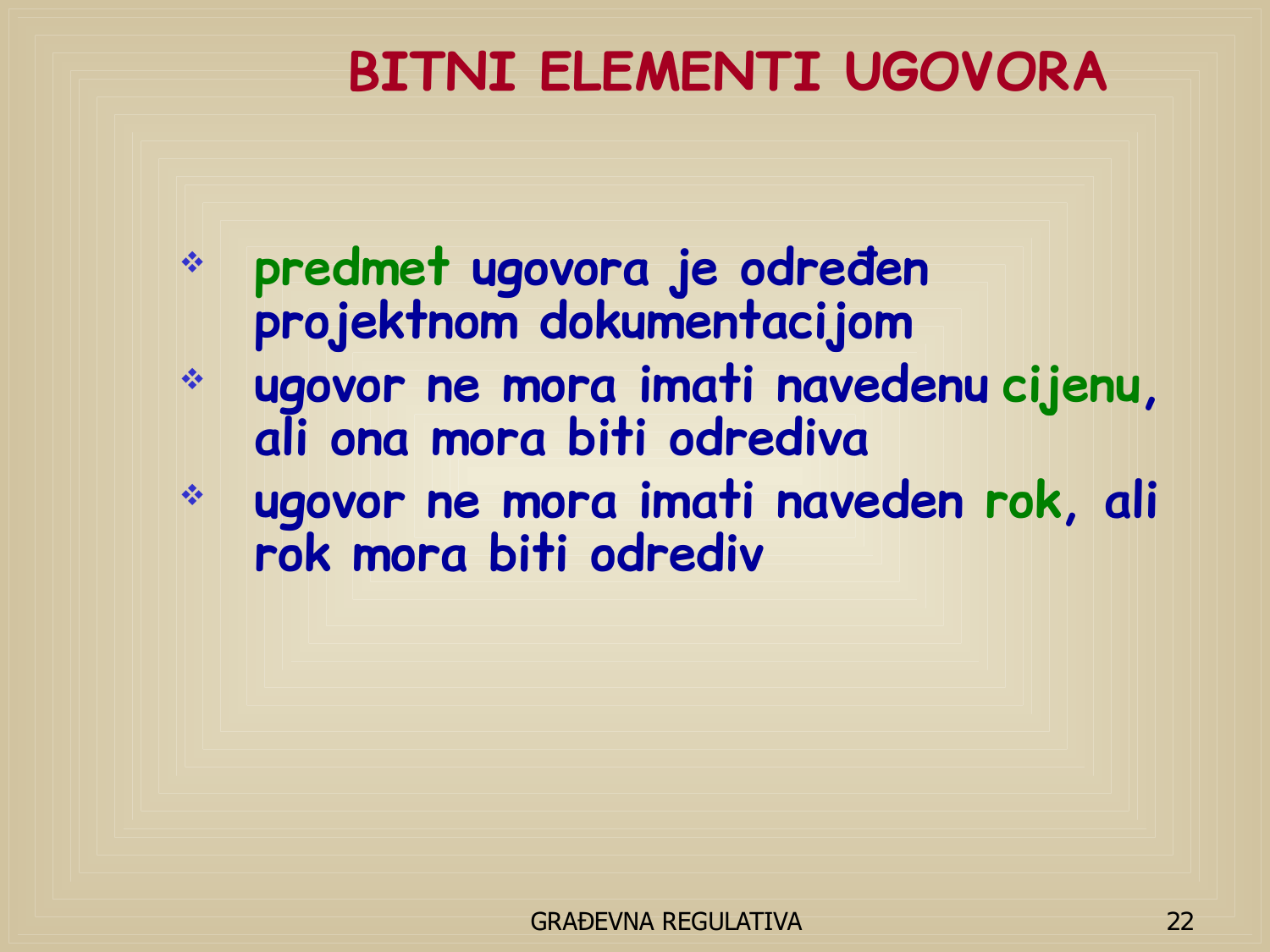

# BITNI ELEMENTI UGOVORA
predmet ugovora je određen projektnom dokumentacijom
ugovor ne mora imati navedenu cijenu, ali ona mora biti odrediva
ugovor ne mora imati naveden rok, ali rok mora biti odrediv
GRAĐEVNA REGULATIVA
22